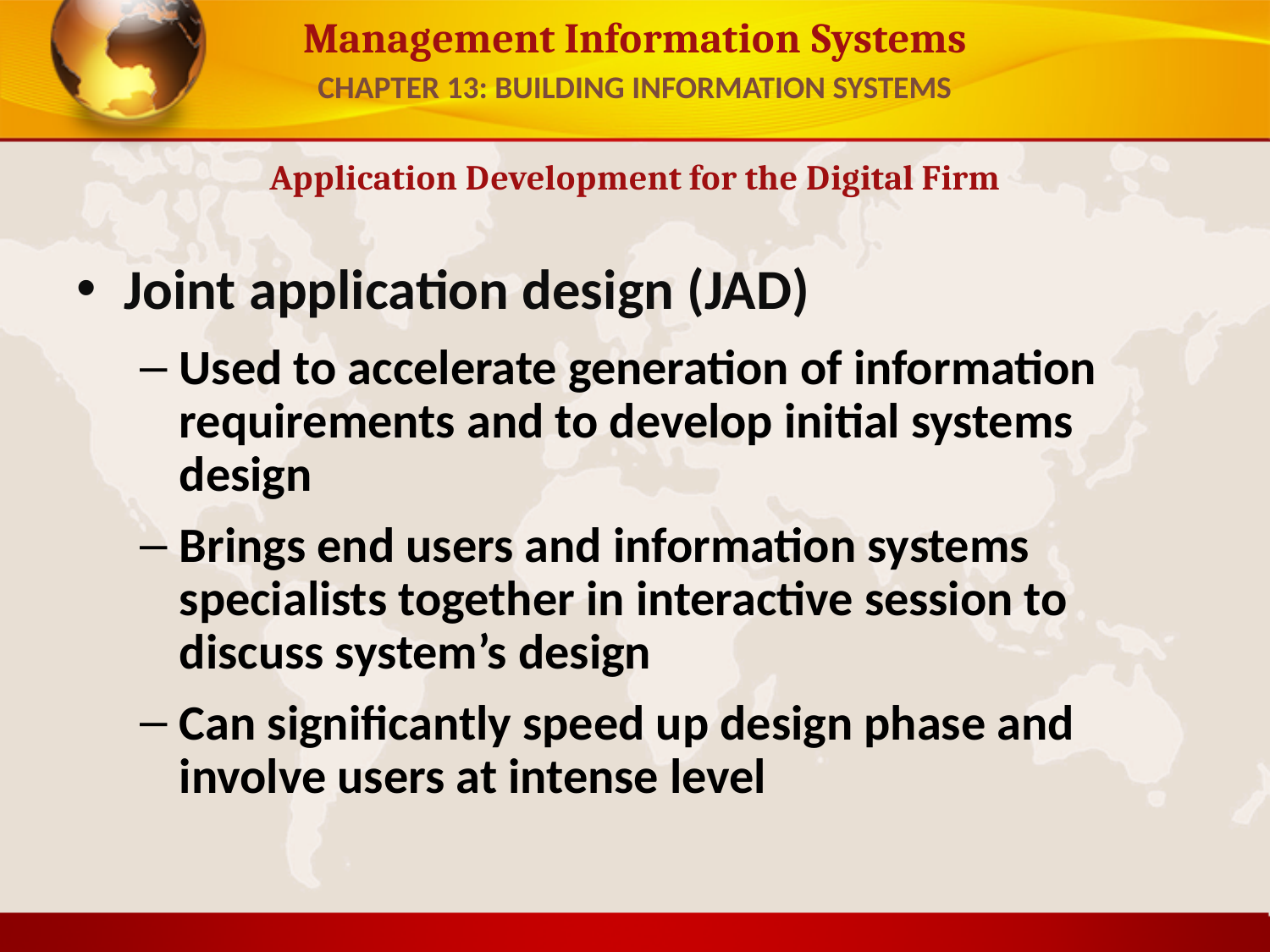

# CHAPTER 13: BUILDING INFORMATION SYSTEMS
Application Development for the Digital Firm
Joint application design (JAD)
Used to accelerate generation of information requirements and to develop initial systems design
Brings end users and information systems specialists together in interactive session to discuss system’s design
Can significantly speed up design phase and involve users at intense level